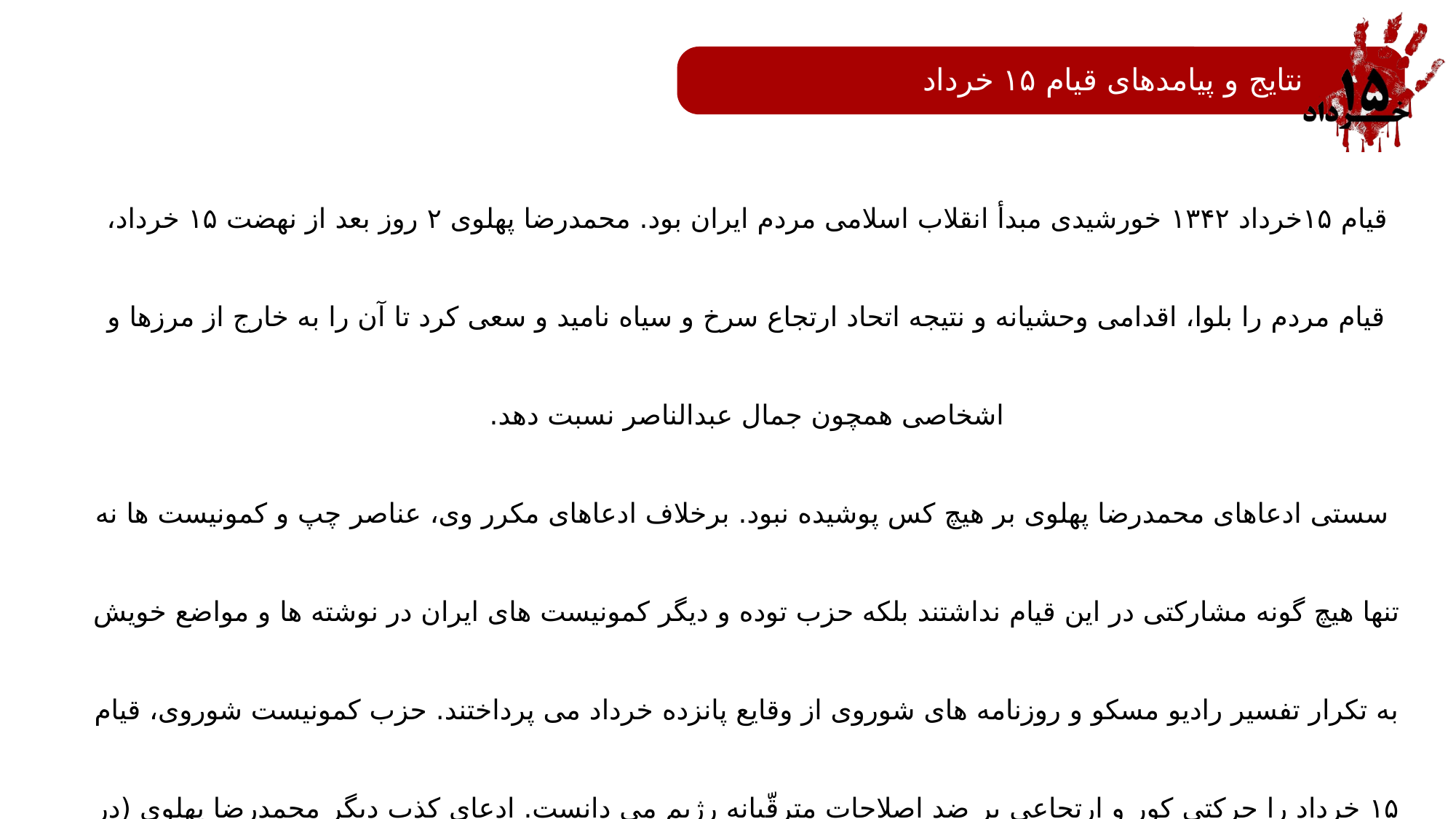

نتایج و پیامدهای قیام ۱۵ خرداد
قیام ۱۵خرداد ۱۳۴۲ خورشیدی مبدأ انقلاب اسلامی مردم ایران بود. محمدرضا پهلوی ۲ روز بعد از نهضت ۱۵ خرداد، قیام مردم را بلوا، اقدامی وحشیانه و نتیجه اتحاد ارتجاع سرخ و سیاه نامید و سعی کرد تا آن را به خارج از مرزها و اشخاصی همچون جمال عبدالناصر نسبت دهد.
 سستی ادعاهای محمدرضا پهلوی بر هیچ کس پوشیده نبود. برخلاف ادعاهای مکرر وی، عناصر چپ و کمونیست ها نه تنها هیچ گونه مشارکتی در این قیام نداشتند بلکه حزب توده و دیگر کمونیست های ایران در نوشته ها و مواضع خویش به تکرار تفسیر رادیو مسکو و روزنامه های شوروی از وقایع پانزده خرداد می پرداختند. حزب کمونیست شوروی، قیام ۱۵ خرداد را حرکتی کور و ارتجاعی بر ضد اصلاحات مترقّیانه رژیم می دانست. ادعای کذب دیگر محمدرضا پهلوی (در خصوص دخالت دولت مصر) نیز با وجود تلاش و دسیسه ساواک هیچ گاه از طرف احدی باور نشد.